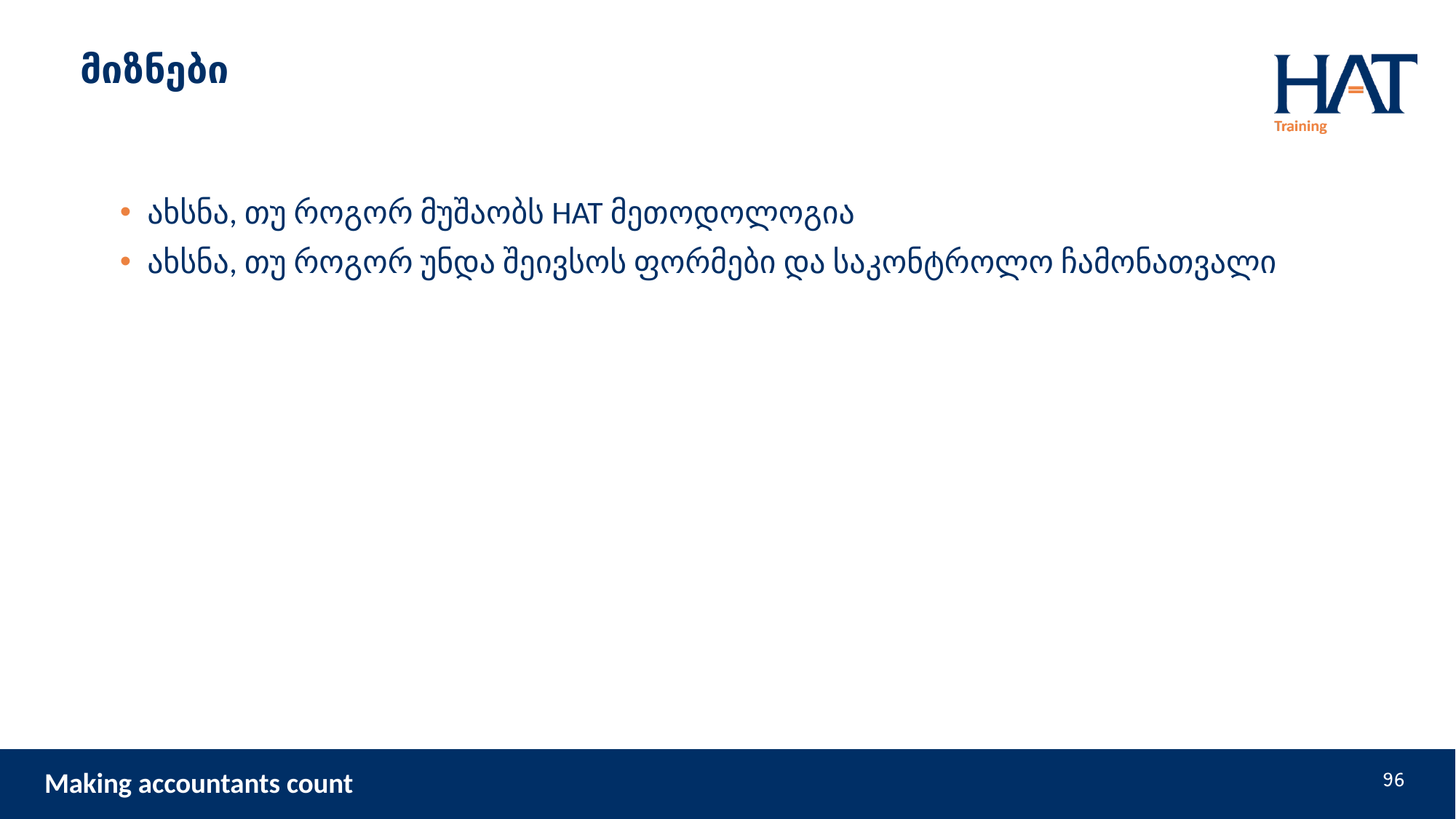

# მიზნები
ახსნა, თუ როგორ მუშაობს HAT მეთოდოლოგია
ახსნა, თუ როგორ უნდა შეივსოს ფორმები და საკონტროლო ჩამონათვალი
96